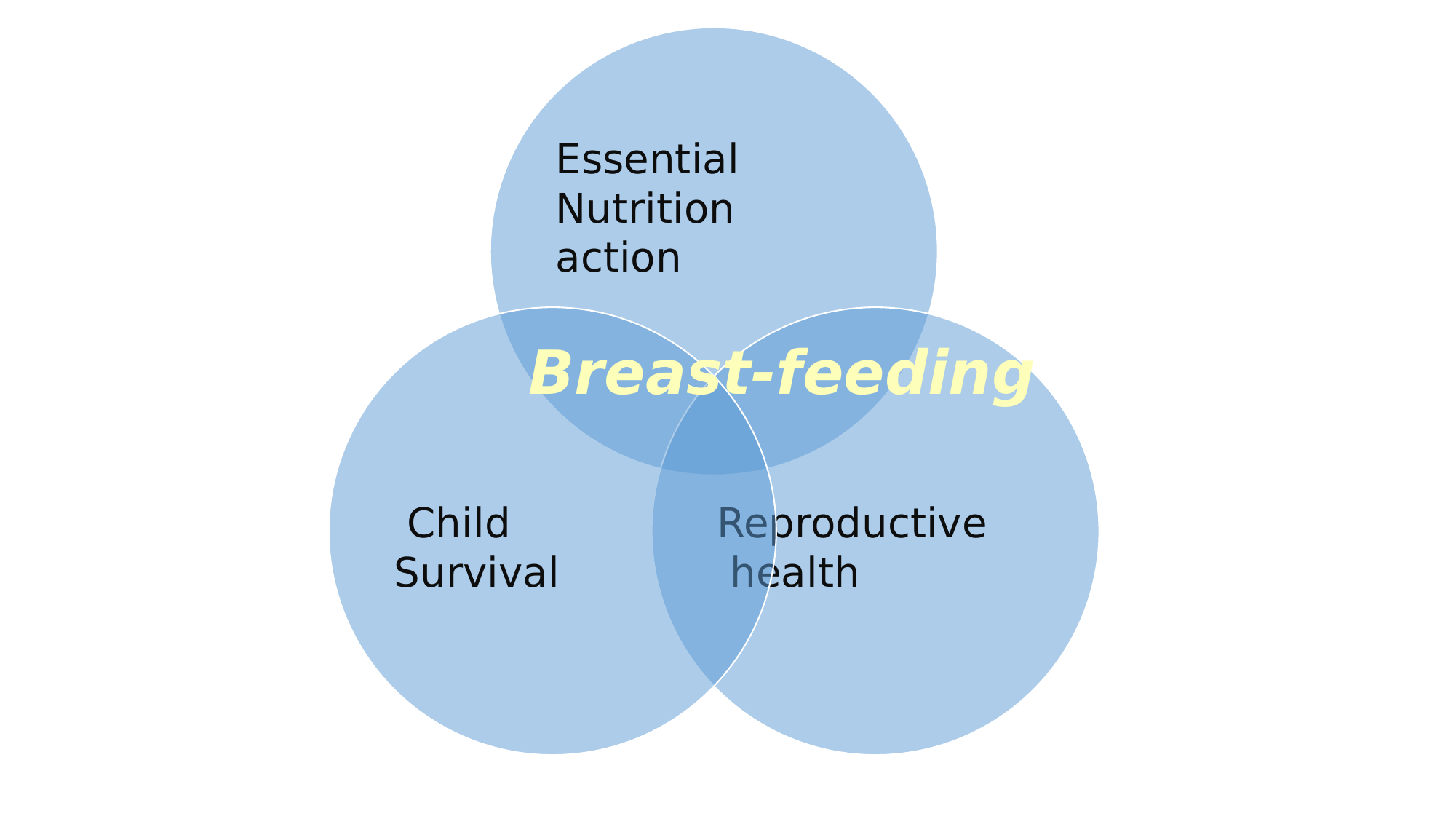

Essential
Nutrition
action
Reproductive
 health
 Child
Survival
Breast-feeding
ayenew.n(bsc,fellow of mph human nutrtion)
19